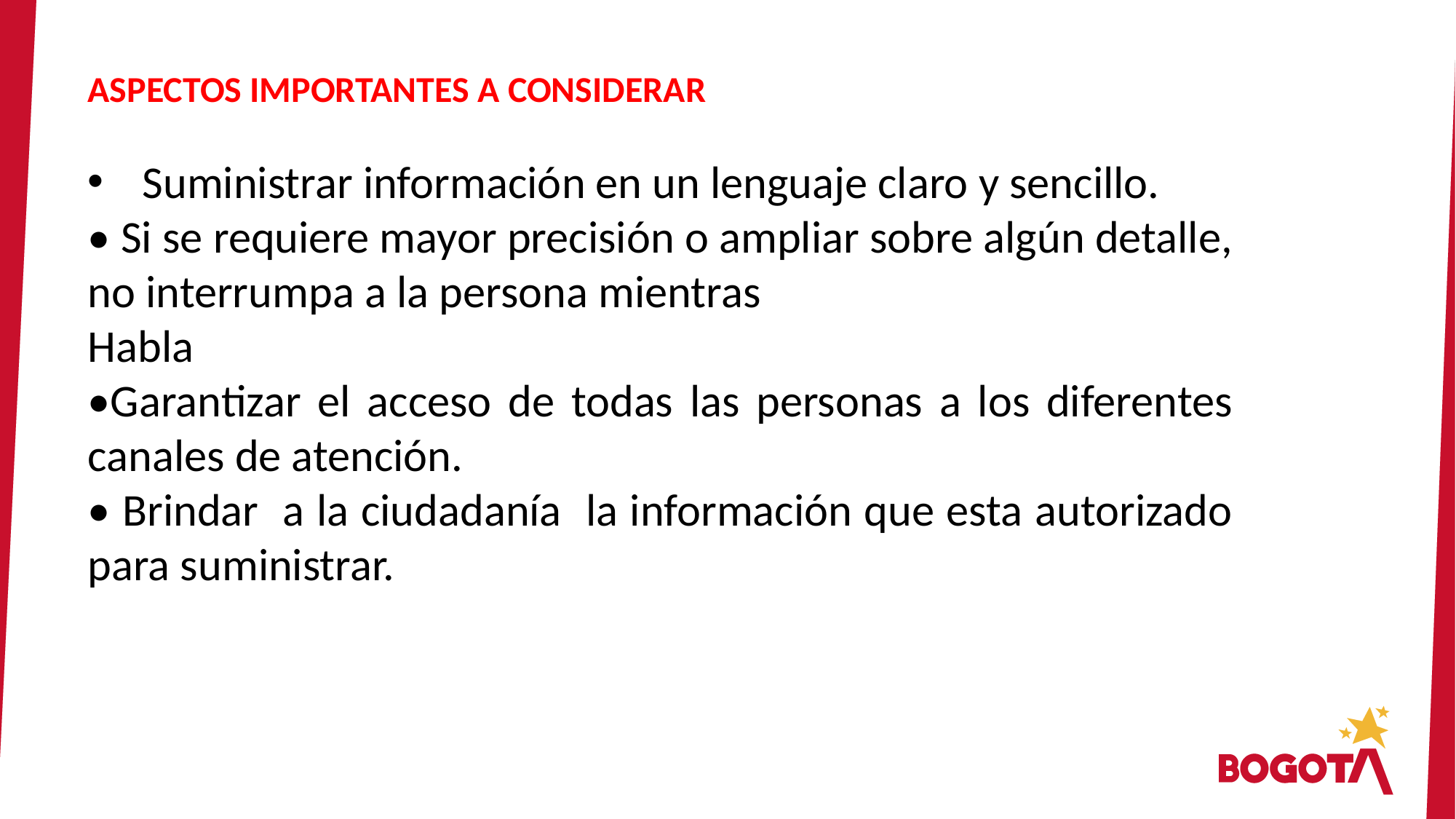

ASPECTOS IMPORTANTES A CONSIDERAR

Suministrar información en un lenguaje claro y sencillo.
• Si se requiere mayor precisión o ampliar sobre algún detalle, no interrumpa a la persona mientras
Habla
•Garantizar el acceso de todas las personas a los diferentes canales de atención.
• Brindar  a la ciudadanía  la información que esta autorizado para suministrar.